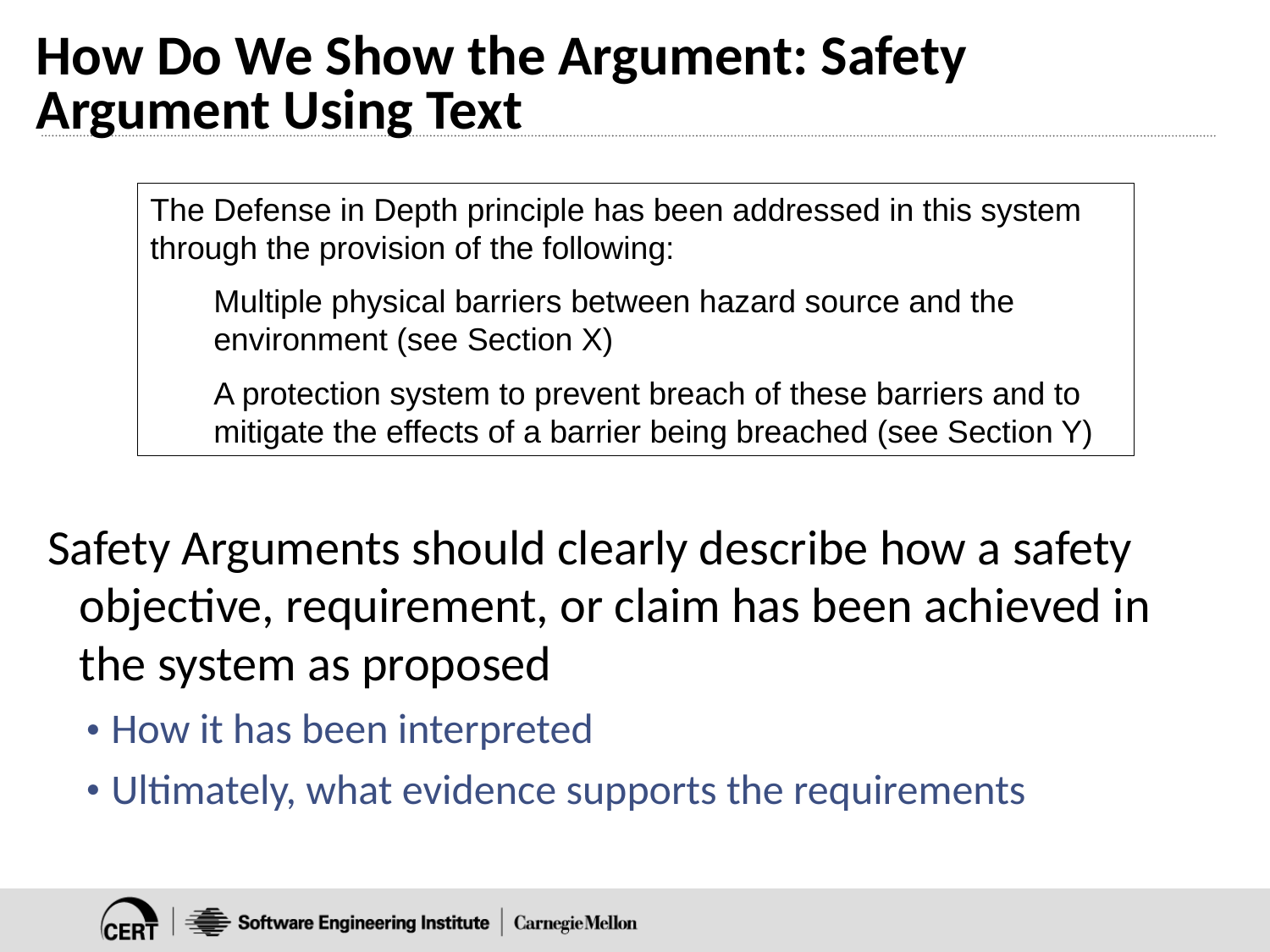

# How Do We Show the Argument: Safety Argument Using Text
The Defense in Depth principle has been addressed in this system through the provision of the following:
Multiple physical barriers between hazard source and the environment (see Section X)
A protection system to prevent breach of these barriers and to mitigate the effects of a barrier being breached (see Section Y)
Safety Arguments should clearly describe how a safety objective, requirement, or claim has been achieved in the system as proposed
How it has been interpreted
Ultimately, what evidence supports the requirements